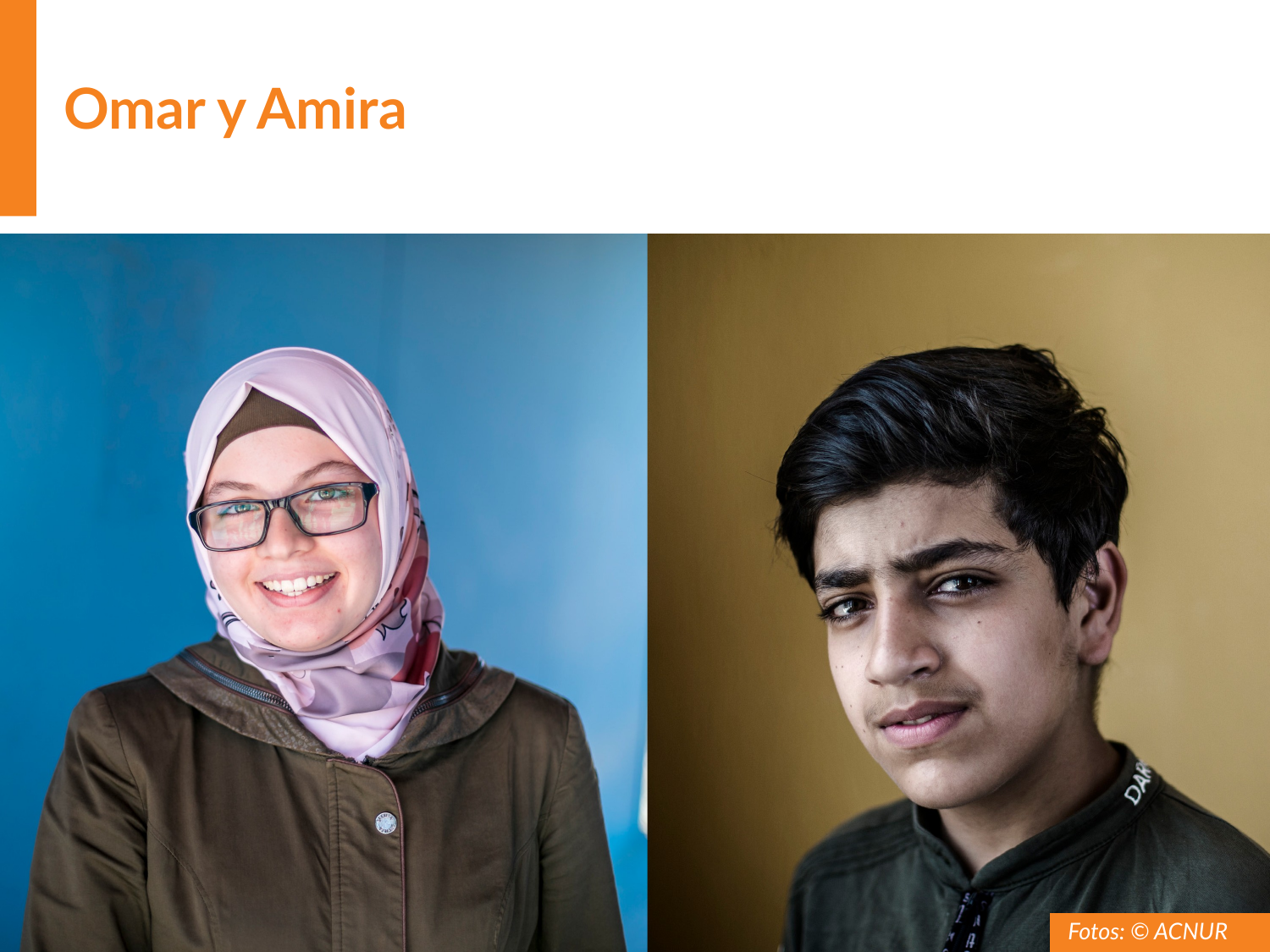

# Omar y Amira

Fotos: © ACNUR